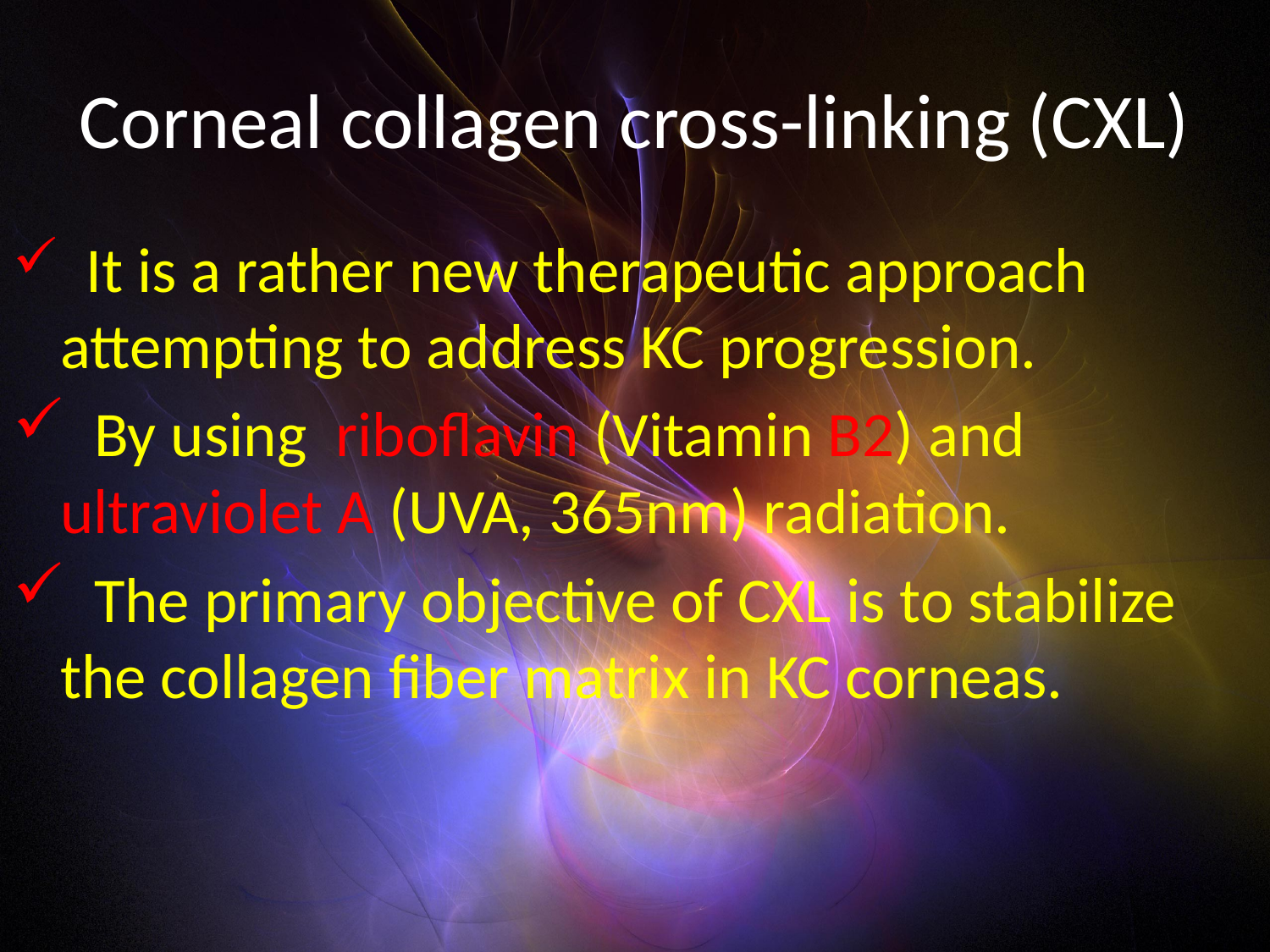

# Corneal collagen cross-linking (CXL)
  It is a rather new therapeutic approach attempting to address KC progression.
  By using  riboflavin (Vitamin B2) and ultraviolet A (UVA, 365nm) radiation.
  The primary objective of CXL is to stabilize the collagen fiber matrix in KC corneas.